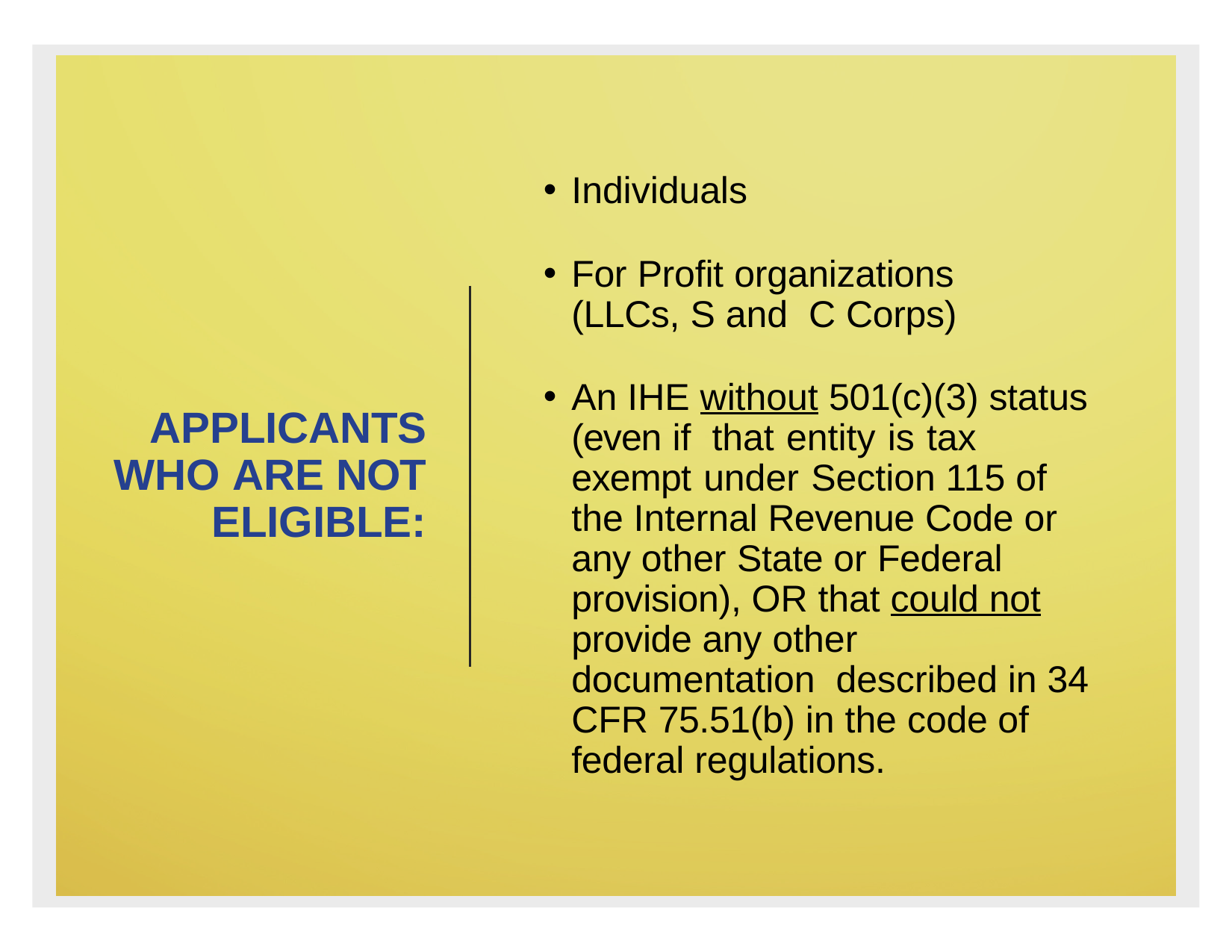

# APPLICANTS WHO ARE NOT ELIGIBLE:
Individuals

For Profit organizations (LLCs, S and  C Corps)

An IHE without 501(c)(3) status (even if  that entity is tax exempt under Section 115 of the Internal Revenue Code or any other State or Federal provision), OR that could not provide any other documentation  described in 34 CFR 75.51(b) in the code of federal regulations.